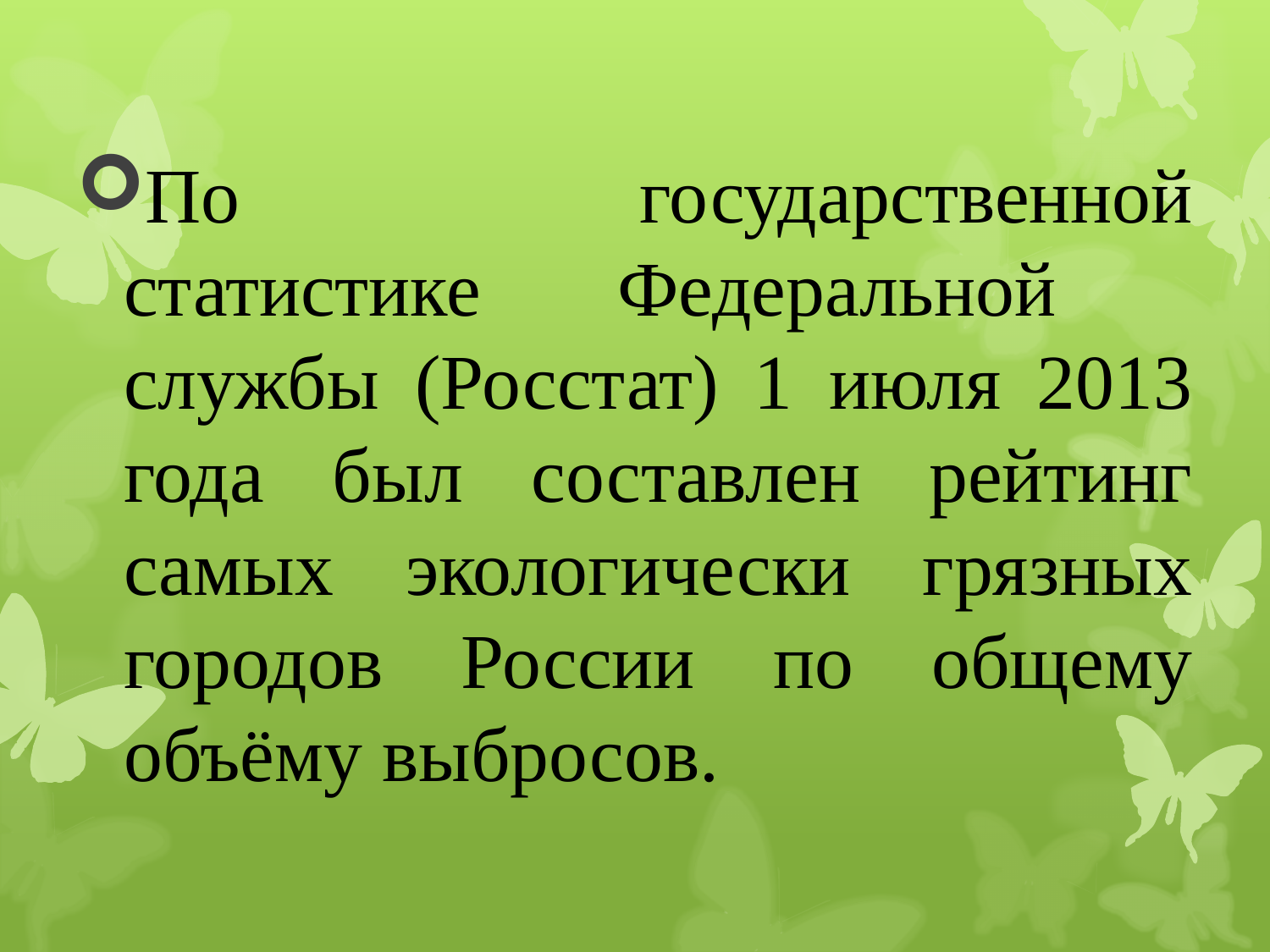

По  государственной статистике Федеральной  службы (Росстат) 1 июля 2013 года был составлен рейтинг самых экологически грязных городов России по общему объёму выбросов.